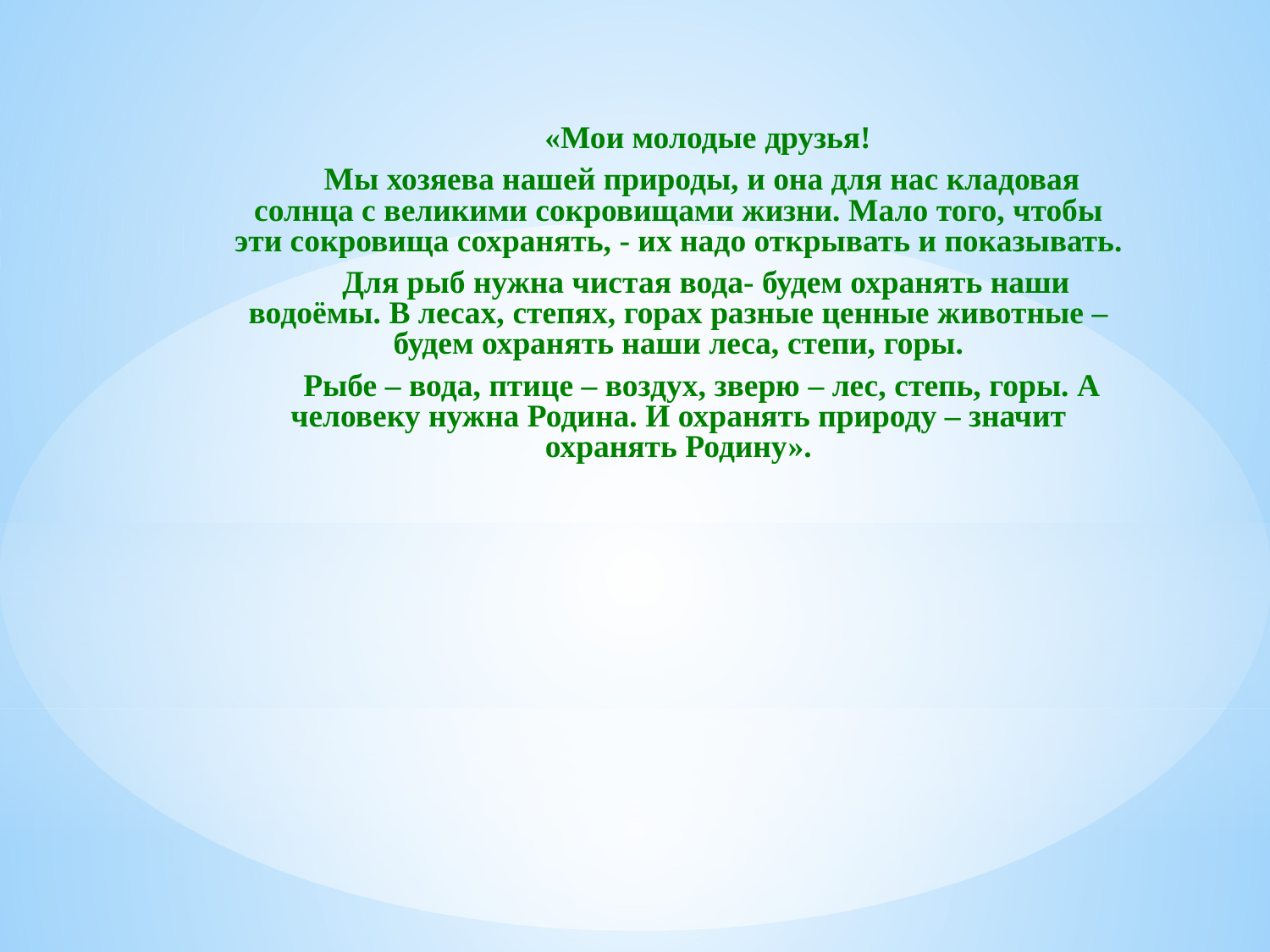

«Мои молодые друзья!
         Мы хозяева нашей природы, и она для нас кладовая солнца с великими сокровищами жизни. Мало того, чтобы эти сокровища сохранять, - их надо открывать и показывать.
          Для рыб нужна чистая вода- будем охранять наши водоёмы. В лесах, степях, горах разные ценные животные – будем охранять наши леса, степи, горы.
         Рыбе – вода, птице – воздух, зверю – лес, степь, горы. А человеку нужна Родина. И охранять природу – значит охранять Родину».